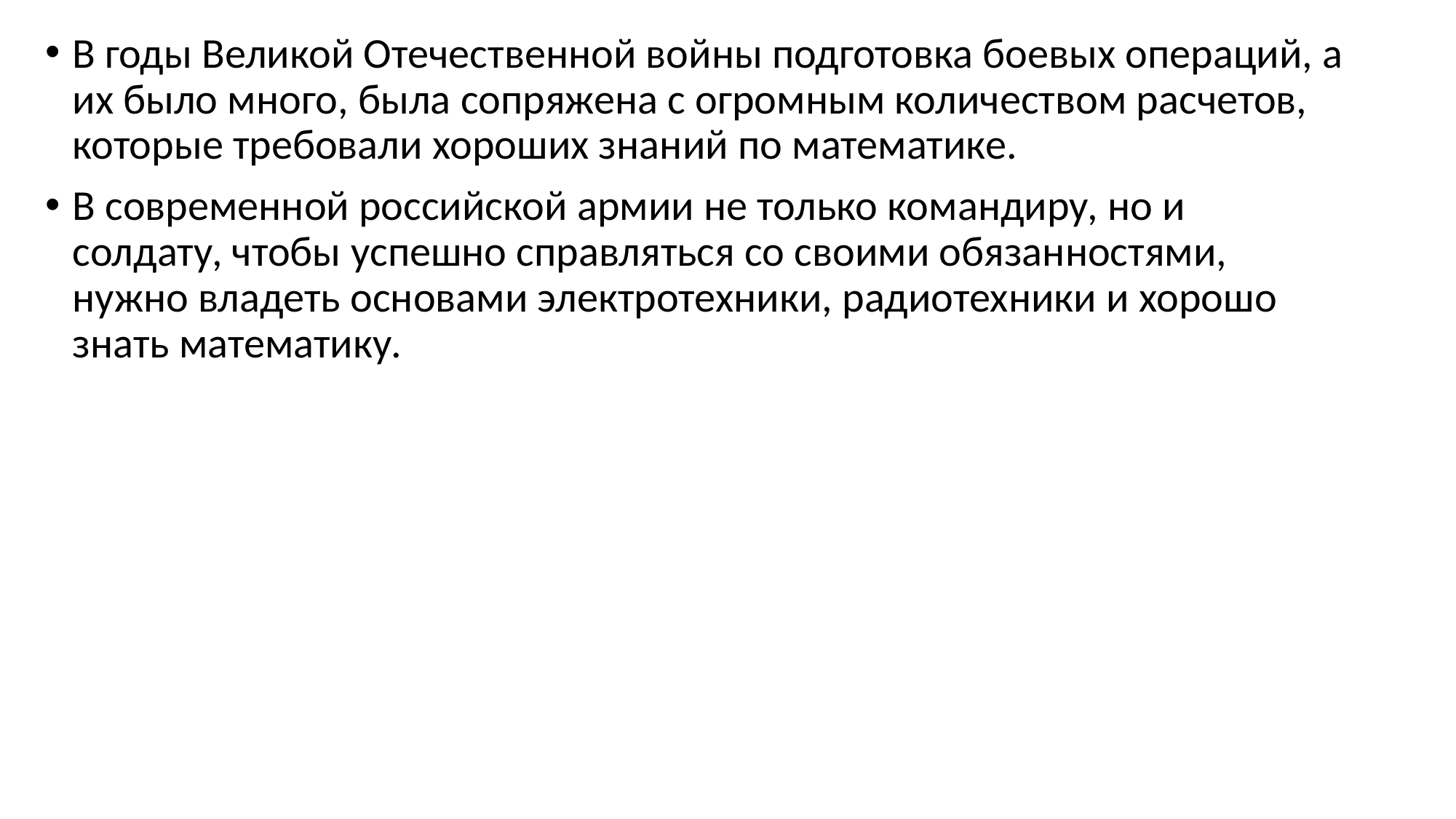

В годы Великой Отечественной войны подготовка боевых операций, а их было много, была сопряжена с огромным количеством расчетов, которые требовали хороших знаний по математике.
В современной российской армии не только командиру, но и солдату, чтобы успешно справляться со своими обязанностями, нужно владеть основами электротехники, радиотехники и хорошо знать математику.